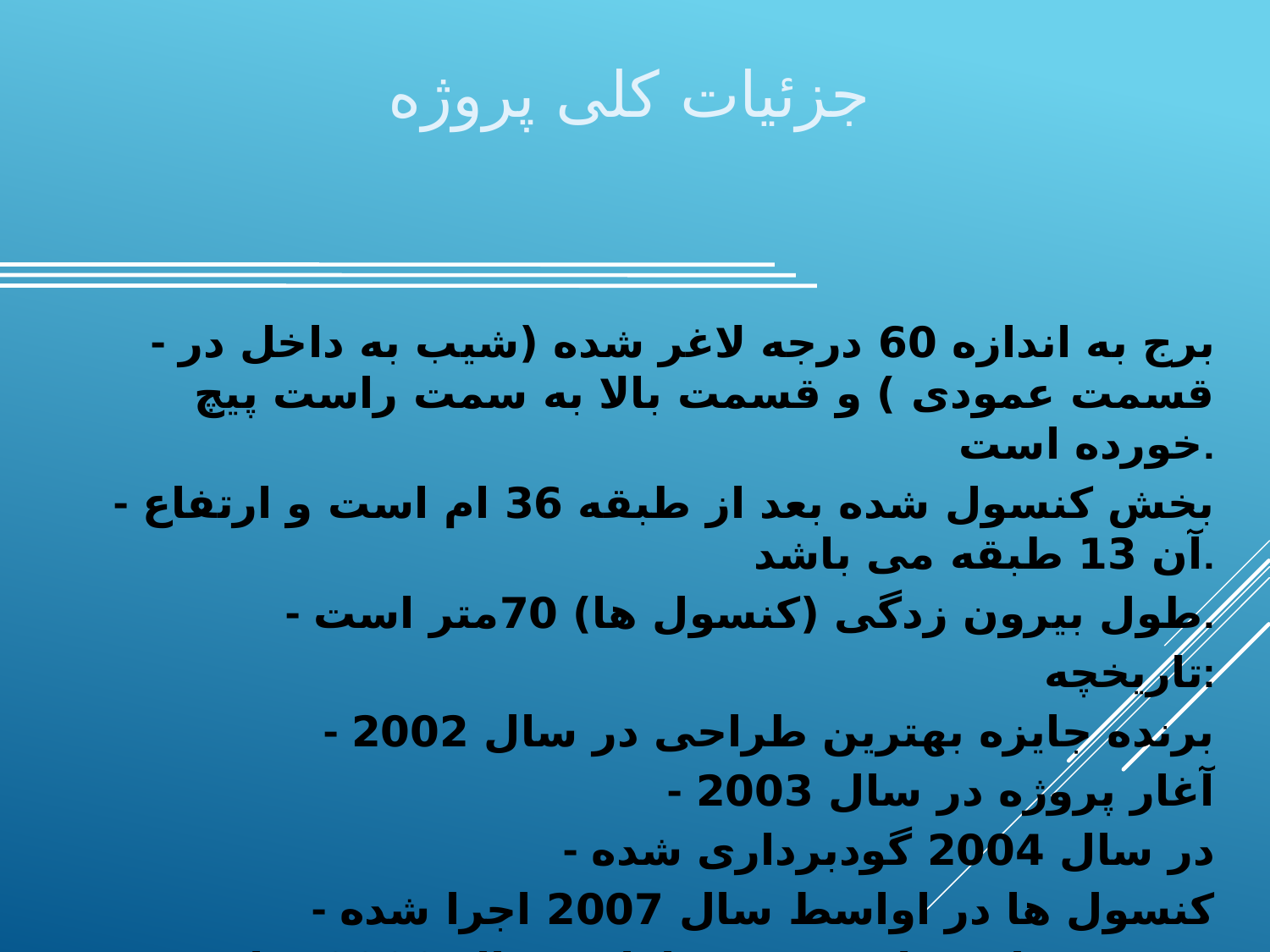

جزئیات کلی پروژه
- برج به اندازه 60 درجه لاغر شده (شیب به داخل در قسمت عمودی ) و قسمت بالا به سمت راست پیچ خورده است.
- بخش کنسول شده بعد از طبقه 36 ام است و ارتفاع آن 13 طبقه می باشد.
- طول بیرون زدگی (کنسول ها) 70متر است.
تاریخچه:
- برنده جایزه بهترین طراحی در سال 2002
- آغار پروژه در سال 2003
- در سال 2004 گودبرداری شده
- کنسول ها در اواسط سال 2007 اجرا شده
- قسمت های نهایی برج در اواخر سال 2008 ساخته شده